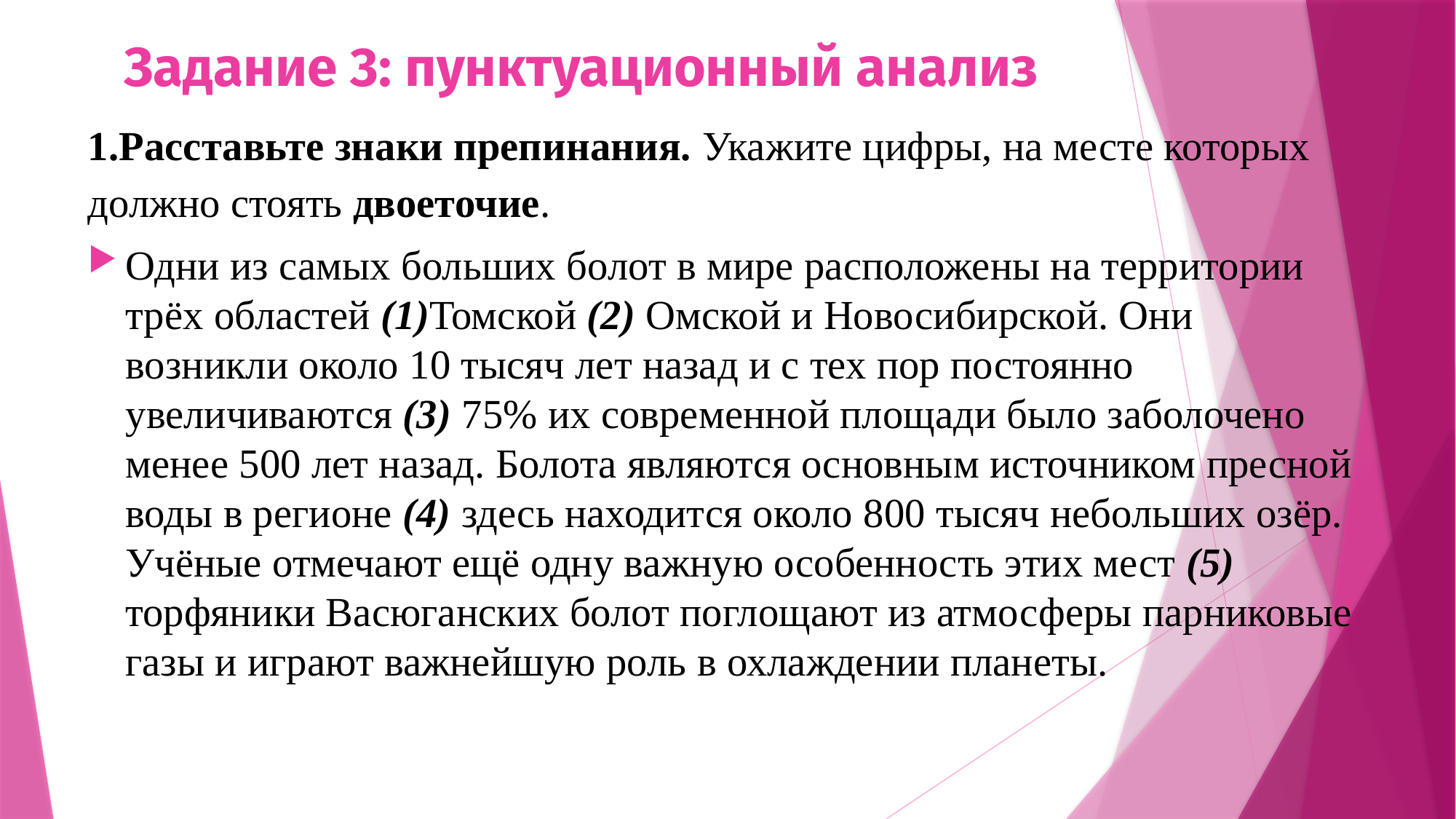

# Задание 3: пунктуационный анализ
1.Расставьте знаки препинания. Укажите цифры, на месте которых должно стоять двоеточие.
Одни из самых больших болот в мире расположены на территории трёх областей (1)Томской (2) Омской и Новосибирской. Они возникли около 10 тысяч лет назад и с тех пор постоянно увеличиваются (3) 75% их современной площади было заболочено менее 500 лет назад. Болота являются основным источником пресной воды в регионе (4) здесь находится около 800 тысяч небольших озёр. Учёные отмечают ещё одну важную особенность этих мест (5) торфяники Васюганских болот поглощают из атмосферы парниковые газы и играют важнейшую роль в охлаждении планеты.